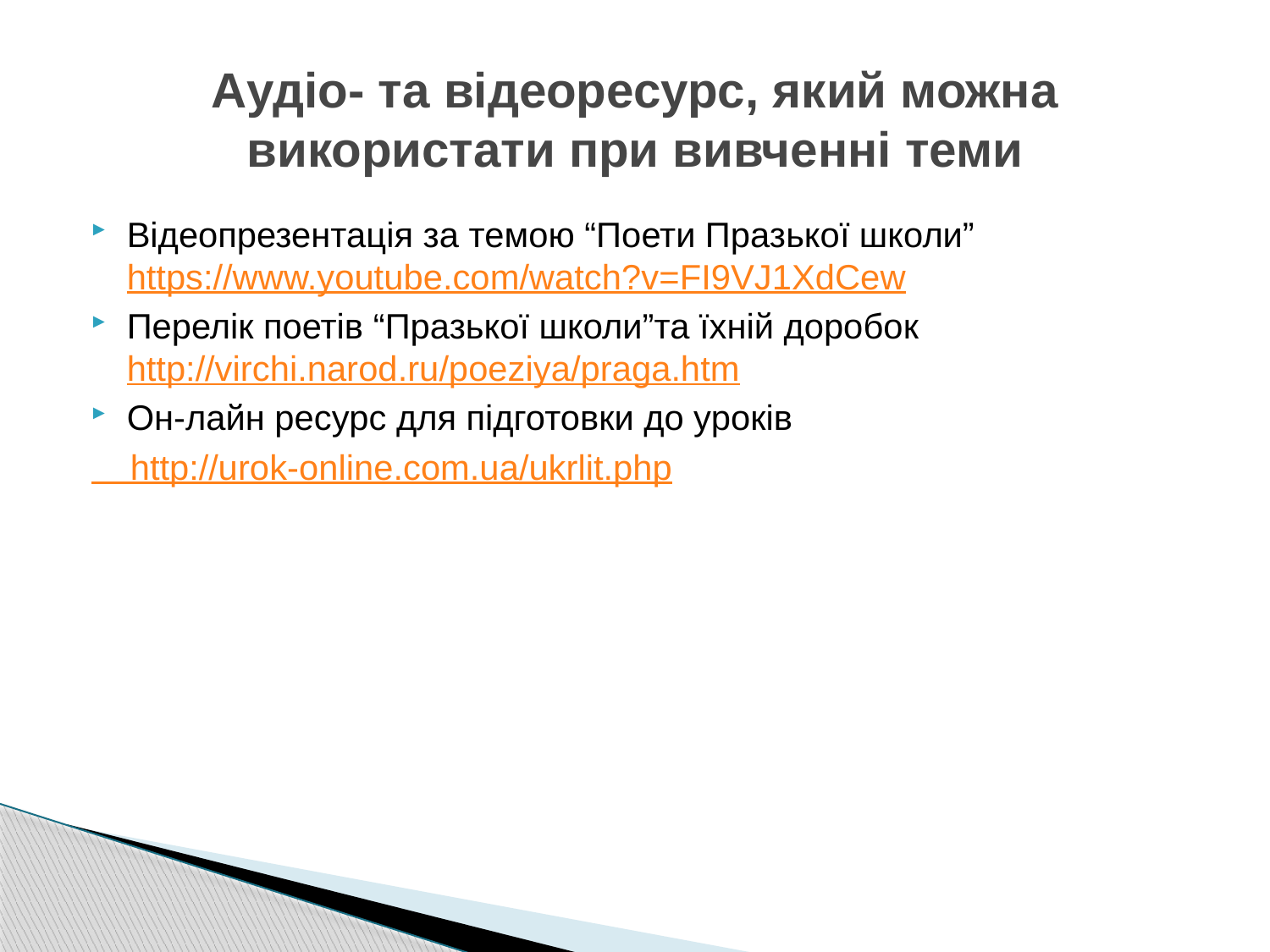

# Аудіо- та відеоресурс, який можна використати при вивченні теми
Відеопрезентація за темою “Поети Празької школи” https://www.youtube.com/watch?v=FI9VJ1XdCew
Перелік поетів “Празької школи”та їхній доробок http://virchi.narod.ru/poeziya/praga.htm
Он-лайн ресурс для підготовки до уроків
    http://urok-online.com.ua/ukrlit.php